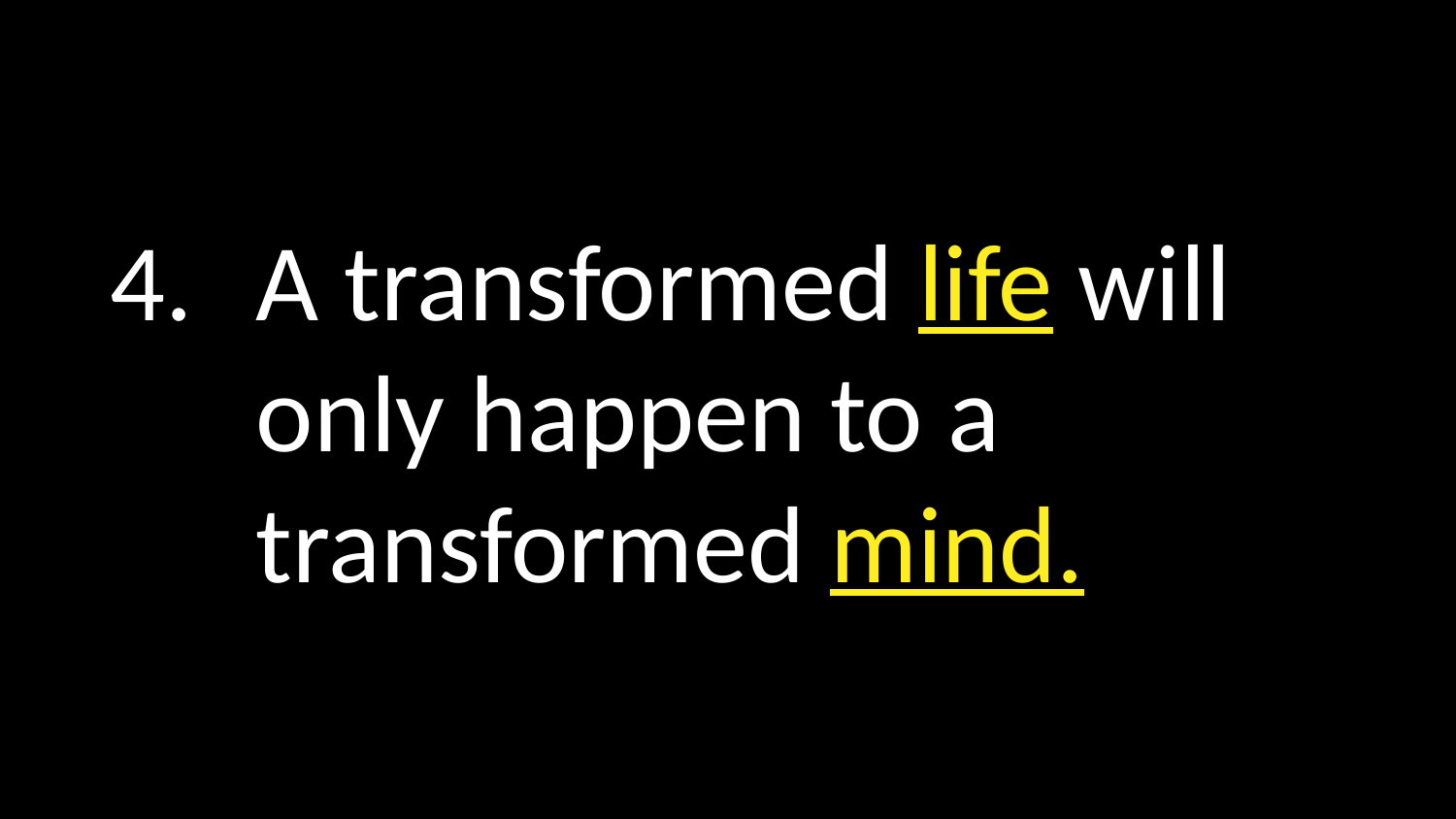

A transformed life will only happen to a transformed mind.